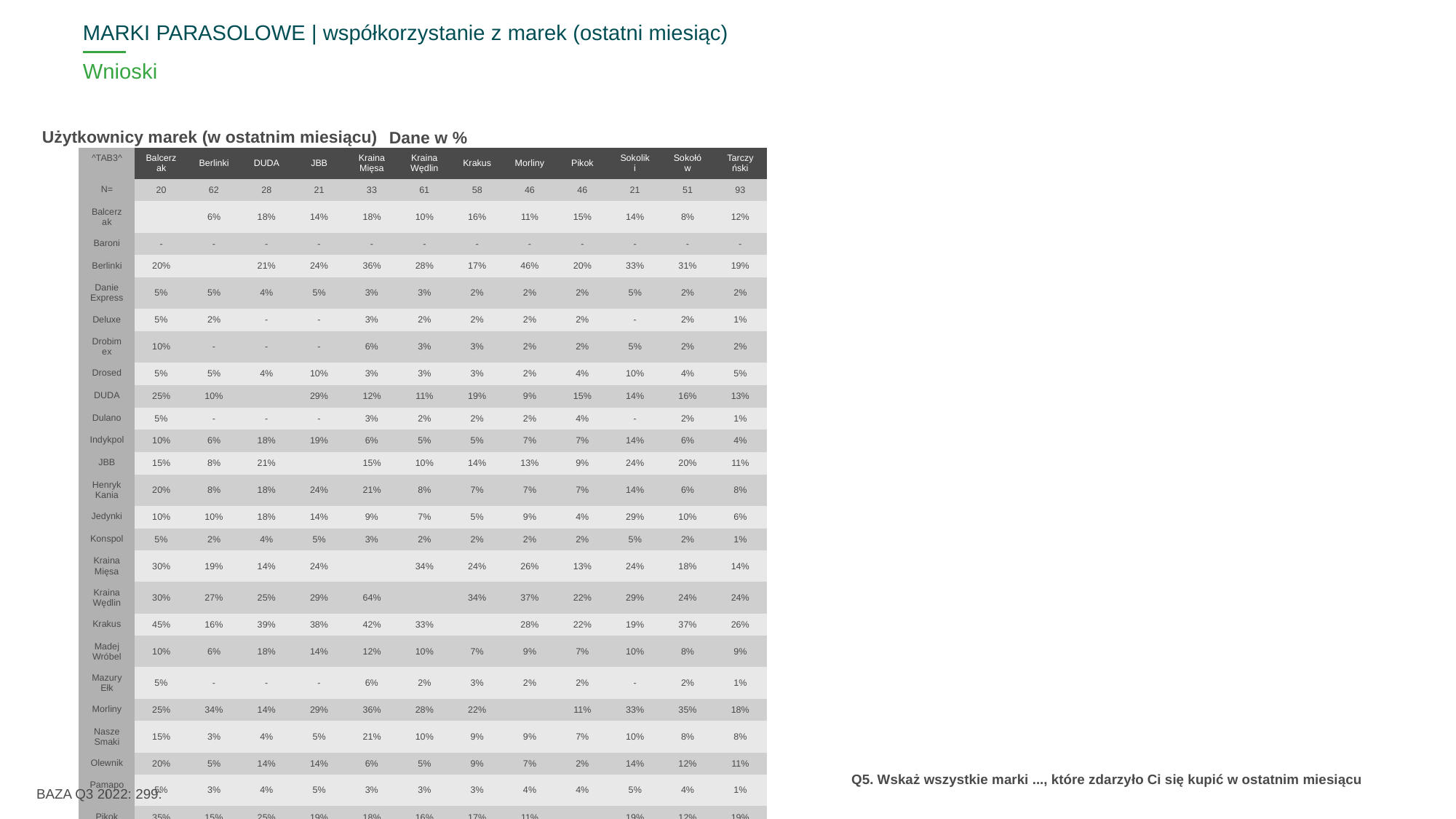

MARKI PARASOLOWE | współkorzystanie z marek (ostatni miesiąc)
# Wnioski
Użytkownicy marek (w ostatnim miesiącu)
Dane w %
| ^TAB3^ | Balcerzak | Berlinki | DUDA | JBB | Kraina Mięsa | Kraina Wędlin | Krakus | Morliny | Pikok | Sokoliki | Sokołów | Tarczyński |
| --- | --- | --- | --- | --- | --- | --- | --- | --- | --- | --- | --- | --- |
| N= | 20 | 62 | 28 | 21 | 33 | 61 | 58 | 46 | 46 | 21 | 51 | 93 |
| Balcerzak |  | 6% | 18% | 14% | 18% | 10% | 16% | 11% | 15% | 14% | 8% | 12% |
| Baroni | - | - | - | - | - | - | - | - | - | - | - | - |
| Berlinki | 20% |  | 21% | 24% | 36% | 28% | 17% | 46% | 20% | 33% | 31% | 19% |
| Danie Express | 5% | 5% | 4% | 5% | 3% | 3% | 2% | 2% | 2% | 5% | 2% | 2% |
| Deluxe | 5% | 2% | - | - | 3% | 2% | 2% | 2% | 2% | - | 2% | 1% |
| Drobimex | 10% | - | - | - | 6% | 3% | 3% | 2% | 2% | 5% | 2% | 2% |
| Drosed | 5% | 5% | 4% | 10% | 3% | 3% | 3% | 2% | 4% | 10% | 4% | 5% |
| DUDA | 25% | 10% |  | 29% | 12% | 11% | 19% | 9% | 15% | 14% | 16% | 13% |
| Dulano | 5% | - | - | - | 3% | 2% | 2% | 2% | 4% | - | 2% | 1% |
| Indykpol | 10% | 6% | 18% | 19% | 6% | 5% | 5% | 7% | 7% | 14% | 6% | 4% |
| JBB | 15% | 8% | 21% |  | 15% | 10% | 14% | 13% | 9% | 24% | 20% | 11% |
| Henryk Kania | 20% | 8% | 18% | 24% | 21% | 8% | 7% | 7% | 7% | 14% | 6% | 8% |
| Jedynki | 10% | 10% | 18% | 14% | 9% | 7% | 5% | 9% | 4% | 29% | 10% | 6% |
| Konspol | 5% | 2% | 4% | 5% | 3% | 2% | 2% | 2% | 2% | 5% | 2% | 1% |
| Kraina Mięsa | 30% | 19% | 14% | 24% |  | 34% | 24% | 26% | 13% | 24% | 18% | 14% |
| Kraina Wędlin | 30% | 27% | 25% | 29% | 64% |  | 34% | 37% | 22% | 29% | 24% | 24% |
| Krakus | 45% | 16% | 39% | 38% | 42% | 33% |  | 28% | 22% | 19% | 37% | 26% |
| Madej Wróbel | 10% | 6% | 18% | 14% | 12% | 10% | 7% | 9% | 7% | 10% | 8% | 9% |
| Mazury Ełk | 5% | - | - | - | 6% | 2% | 3% | 2% | 2% | - | 2% | 1% |
| Morliny | 25% | 34% | 14% | 29% | 36% | 28% | 22% |  | 11% | 33% | 35% | 18% |
| Nasze Smaki | 15% | 3% | 4% | 5% | 21% | 10% | 9% | 9% | 7% | 10% | 8% | 8% |
| Olewnik | 20% | 5% | 14% | 14% | 6% | 5% | 9% | 7% | 2% | 14% | 12% | 11% |
| Pamapol | 5% | 3% | 4% | 5% | 3% | 3% | 3% | 4% | 4% | 5% | 4% | 1% |
| Pikok | 35% | 15% | 25% | 19% | 18% | 16% | 17% | 11% |  | 19% | 12% | 19% |
| Piratki | 10% | 3% | 4% | 5% | 3% | 2% | 2% | 7% | 9% | 10% | 2% | 2% |
| Profi | 10% | 5% | 4% | 5% | 6% | 3% | 2% | 4% | 7% | 10% | 4% | 2% |
| Sokoliki | 15% | 11% | 11% | 24% | 15% | 10% | 7% | 15% | 9% |  | 16% | 10% |
| Sokołów | 20% | 26% | 29% | 48% | 27% | 20% | 33% | 39% | 13% | 38% |  | 26% |
| Tarczyński | 55% | 29% | 43% | 48% | 39% | 36% | 41% | 37% | 39% | 43% | 47% |  |
| Yano | - | 2% | - | - | - | - | - | - | - | - | - | 1% |
| Inna | 5% | 2% | 4% | 5% | 3% | 3% | 2% | 2% | 2% | 10% | 2% | 3% |
| Żadna z powyższych | - | - | - | - | - | - | - | - | - | - | - | - |

BAZA Q3 2022: 299:
Q5. Wskaż wszystkie marki ..., które zdarzyło Ci się kupić w ostatnim miesiącu